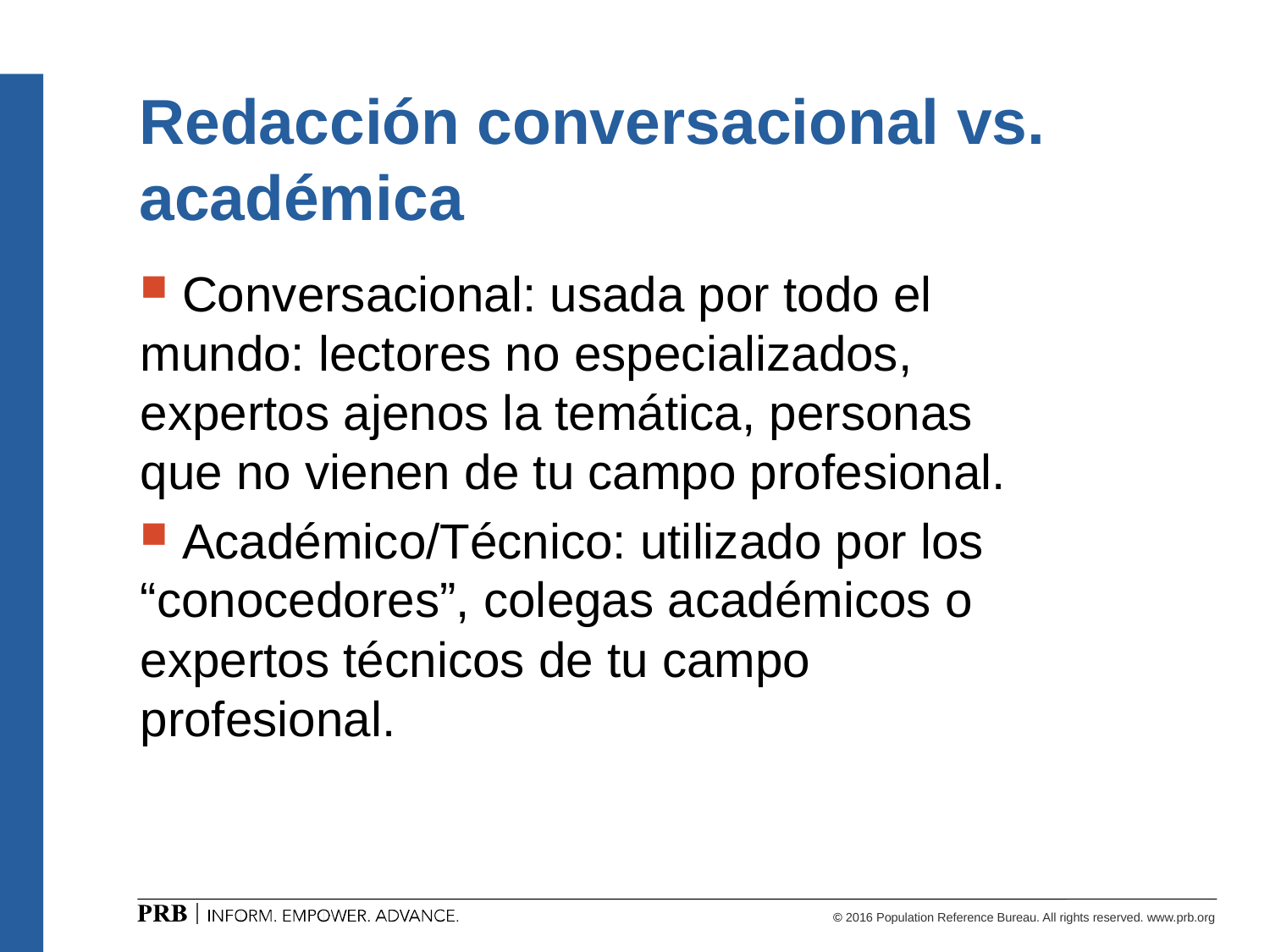

# Redacción conversacional vs. académica
 Conversacional: usada por todo el mundo: lectores no especializados, expertos ajenos la temática, personas que no vienen de tu campo profesional.
 Académico/Técnico: utilizado por los “conocedores”, colegas académicos o expertos técnicos de tu campo profesional.

.